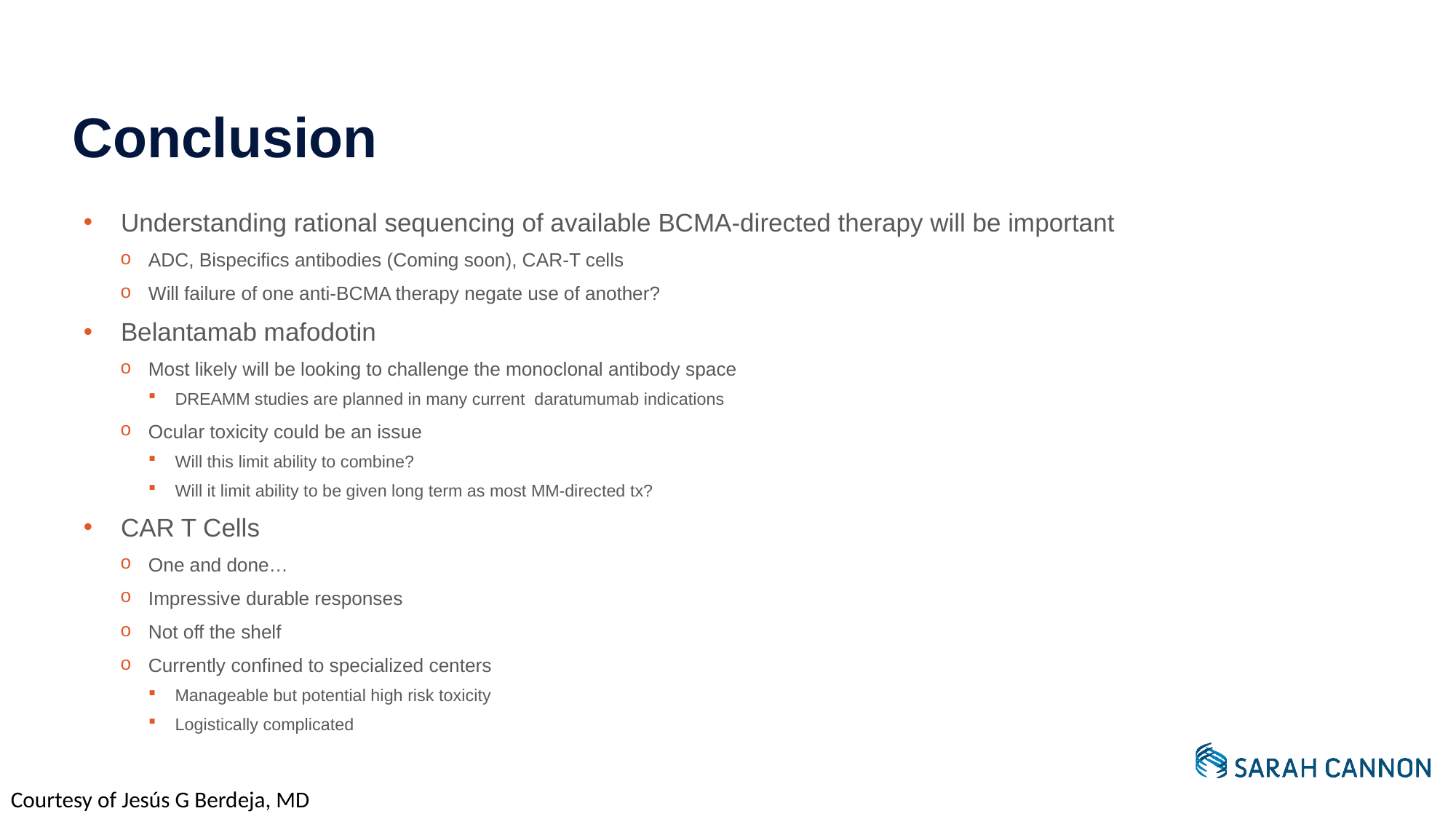

# Conclusion
Understanding rational sequencing of available BCMA-directed therapy will be important
ADC, Bispecifics antibodies (Coming soon), CAR-T cells
Will failure of one anti-BCMA therapy negate use of another?
Belantamab mafodotin
Most likely will be looking to challenge the monoclonal antibody space
DREAMM studies are planned in many current  daratumumab indications
Ocular toxicity could be an issue
Will this limit ability to combine?
Will it limit ability to be given long term as most MM-directed tx?
CAR T Cells
One and done…
Impressive durable responses
Not off the shelf
Currently confined to specialized centers
Manageable but potential high risk toxicity
Logistically complicated
Courtesy of Jesús G Berdeja, MD